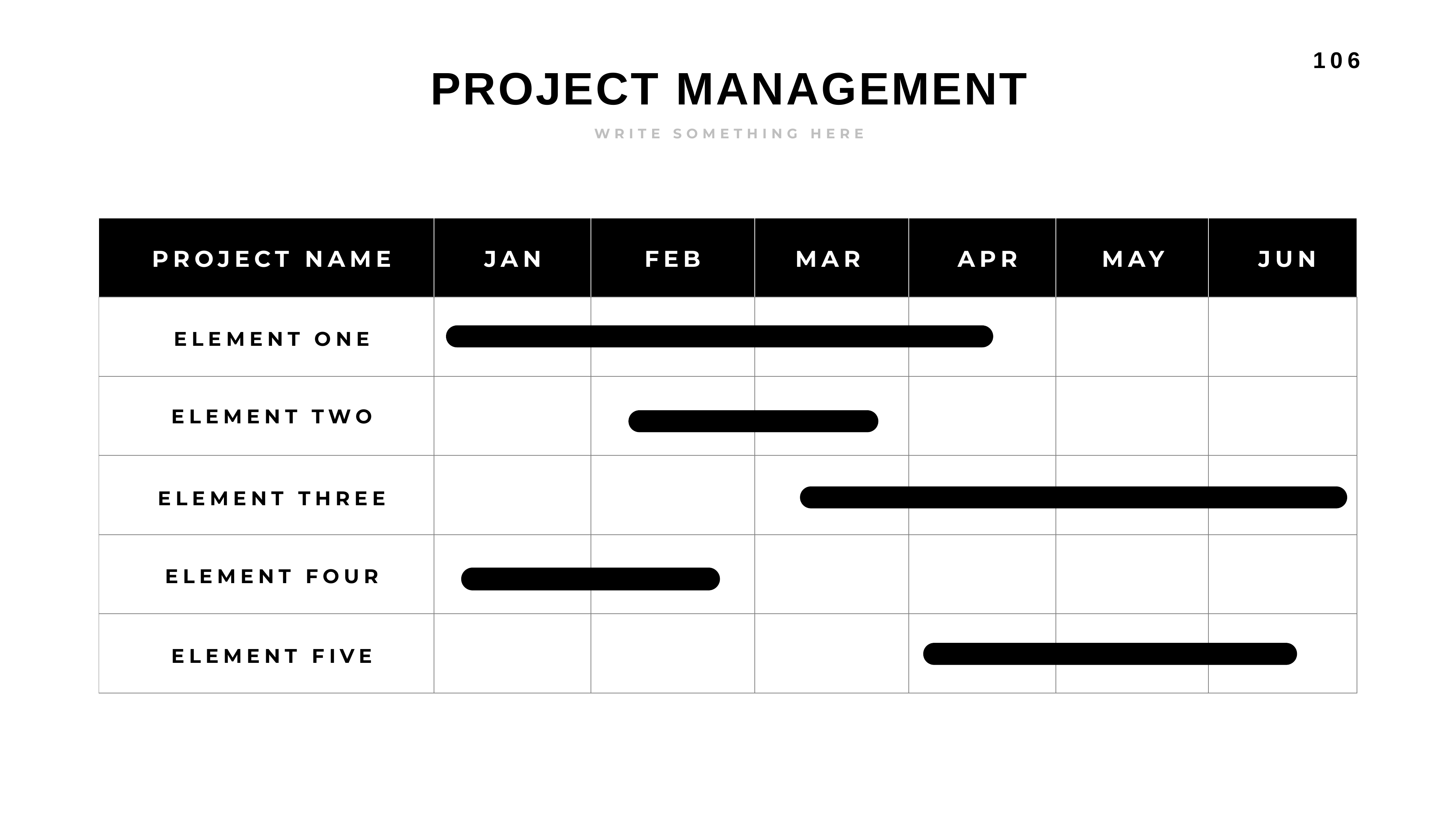

PROJECT MANAGEMENT
WRITE SOMETHING HERE
|  |  |  |  |  |  |  |
| --- | --- | --- | --- | --- | --- | --- |
|  |  |  |  |  |  |  |
|  |  |  |  |  |  |  |
|  |  |  |  |  |  |  |
|  |  |  |  |  |  |  |
|  |  |  |  |  |  |  |
PROJECT NAME
JAN
FEB
MAR
APR
MAY
JUN
ELEMENT ONE

ELEMENT TWO

ELEMENT THREE

ELEMENT FOUR

ELEMENT FIVE